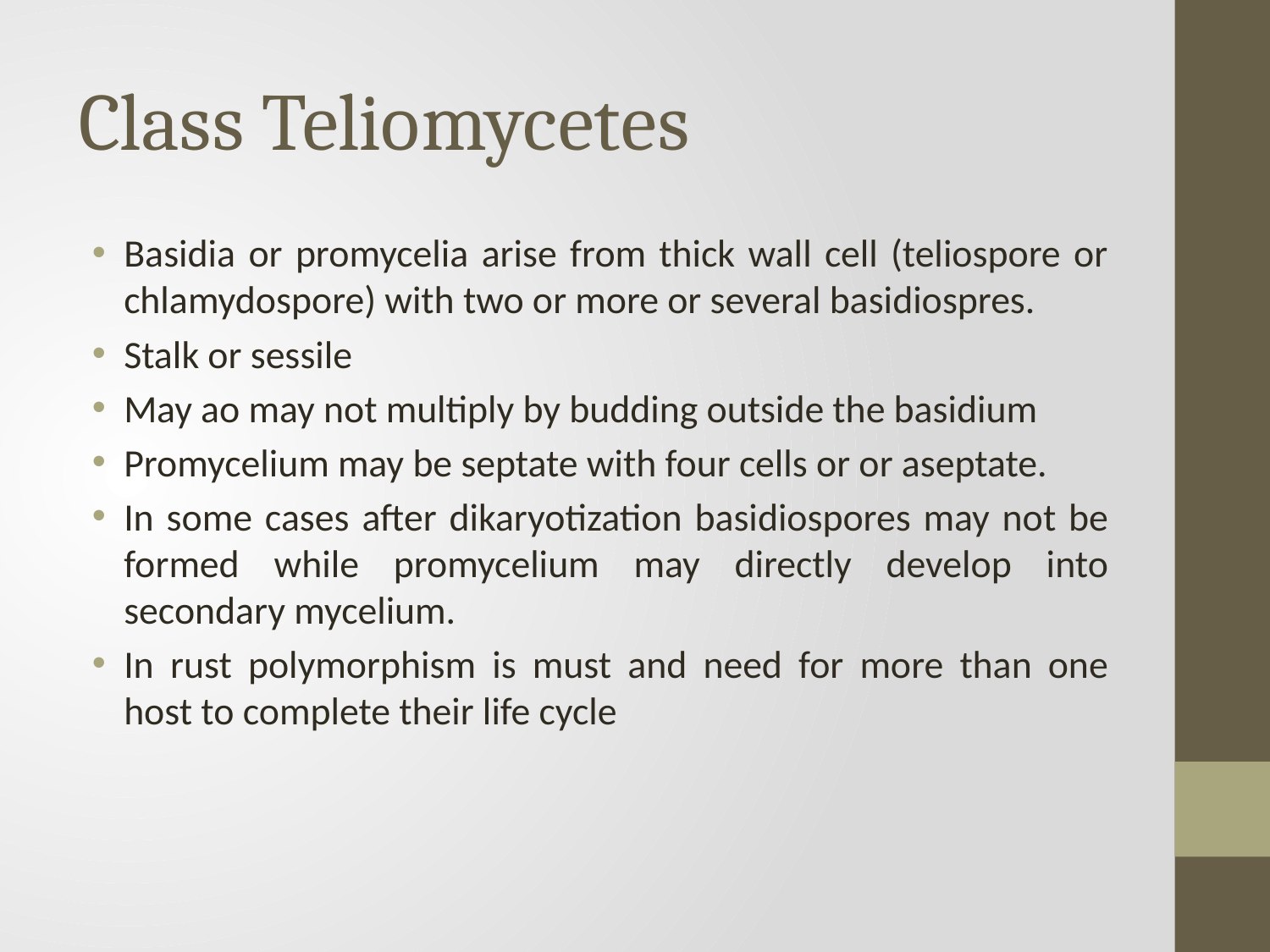

# Class Teliomycetes
Basidia or promycelia arise from thick wall cell (teliospore or chlamydospore) with two or more or several basidiospres.
Stalk or sessile
May ao may not multiply by budding outside the basidium
Promycelium may be septate with four cells or or aseptate.
In some cases after dikaryotization basidiospores may not be formed while promycelium may directly develop into secondary mycelium.
In rust polymorphism is must and need for more than one host to complete their life cycle